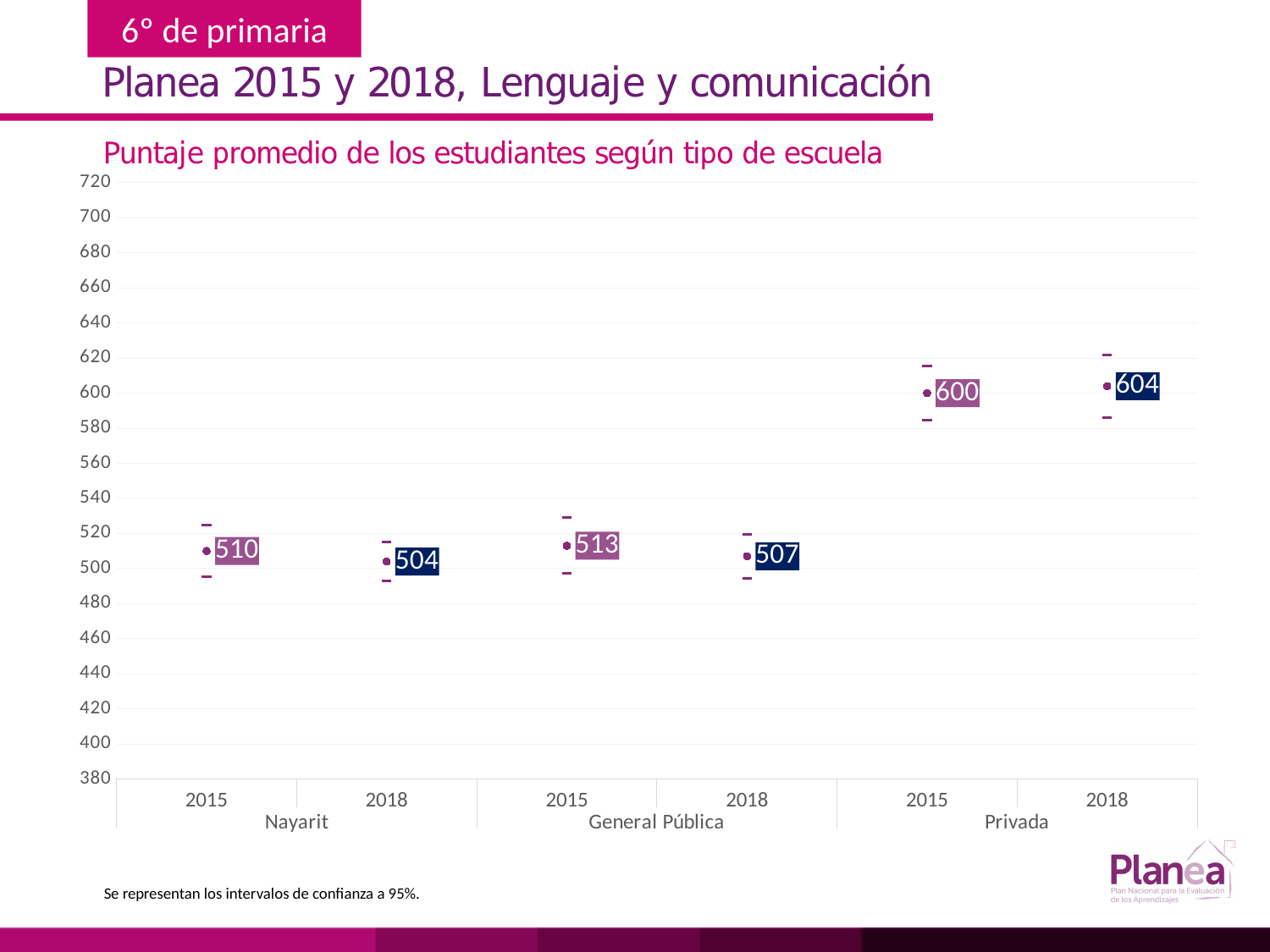

Planea 2015 y 2018, Lenguaje y comunicación

Puntaje promedio de los estudiantes según tipo de escuela

### Chart

| Category |  |  |  |
|---|---|---|---|
| 2015 | 495.274 | 524.726 | 510.0 |
| 2018 | 493.055 | 514.945 | 504.0 |
| 2015 | 497.08 | 528.92 | 513.0 |
| 2018 | 494.463 | 519.537 | 507.0 |
| 2015 | 584.478 | 615.522 | 600.0 |
| 2018 | 586.09 | 621.91 | 604.0 |
Se representan los intervalos de confianza a 95%.